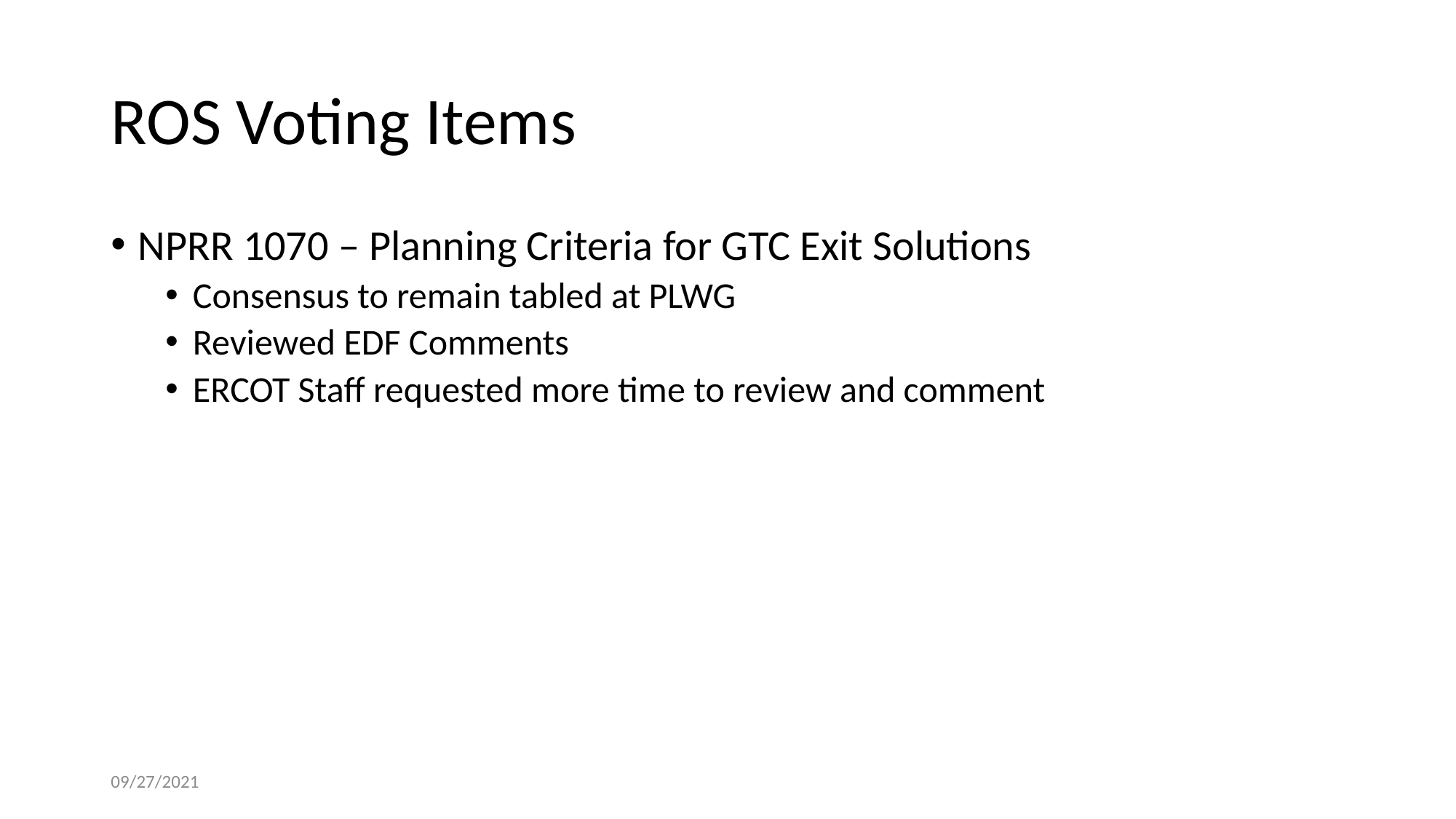

# ROS Voting Items
NPRR 1070 – Planning Criteria for GTC Exit Solutions
Consensus to remain tabled at PLWG
Reviewed EDF Comments
ERCOT Staff requested more time to review and comment

09/27/2021